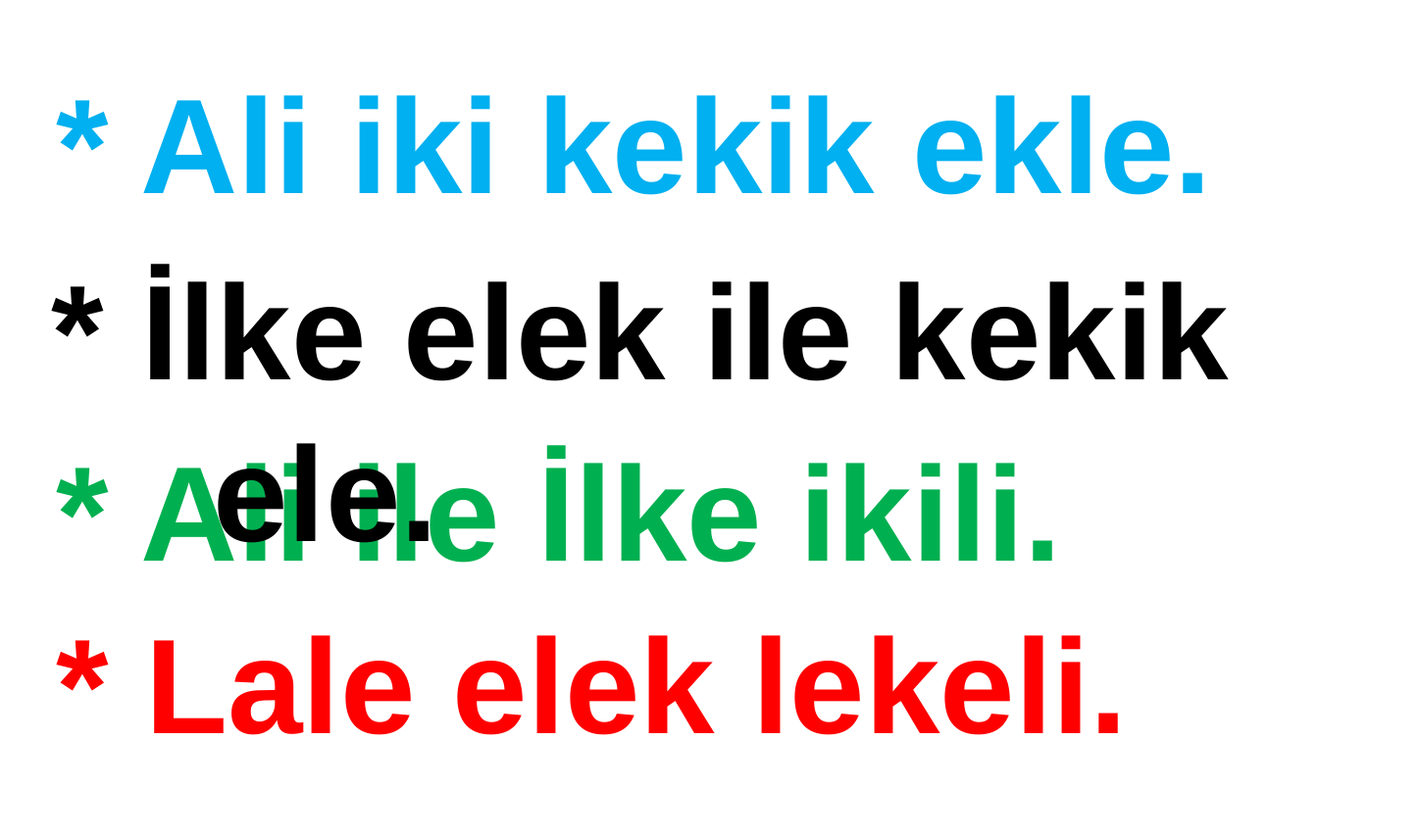

* Ali iki kekik ekle.
* İlke elek ile kekik ele.

* Ali ile İlke ikili.
* Lale elek lekeli.